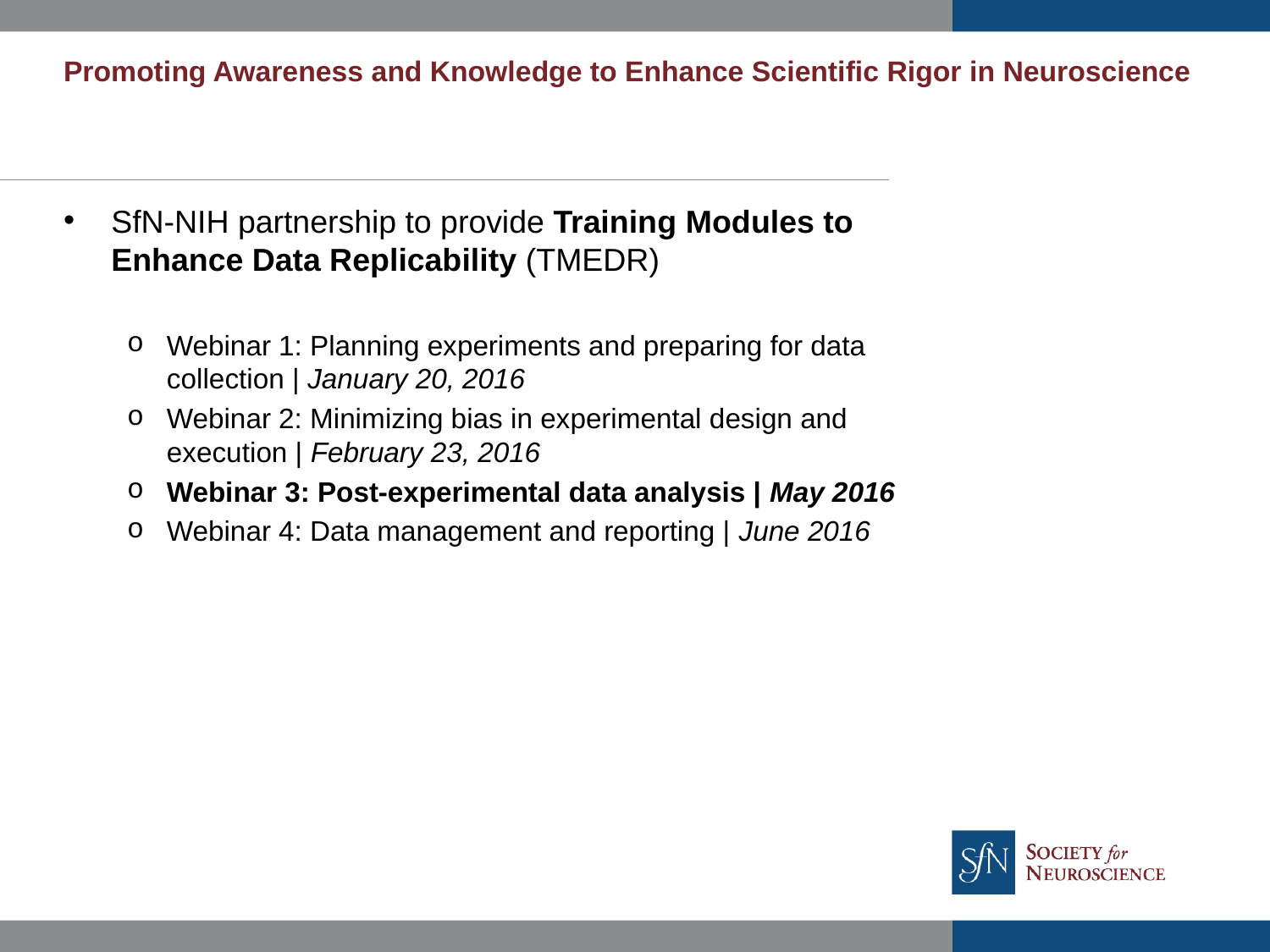

# Promoting Awareness and Knowledge to Enhance Scientific Rigor in Neuroscience
SfN-NIH partnership to provide Training Modules to Enhance Data Replicability (TMEDR)

Webinar 1: Planning experiments and preparing for data collection | January 20, 2016
Webinar 2: Minimizing bias in experimental design and execution | February 23, 2016
Webinar 3: Post-experimental data analysis | May 2016
Webinar 4: Data management and reporting | June 2016